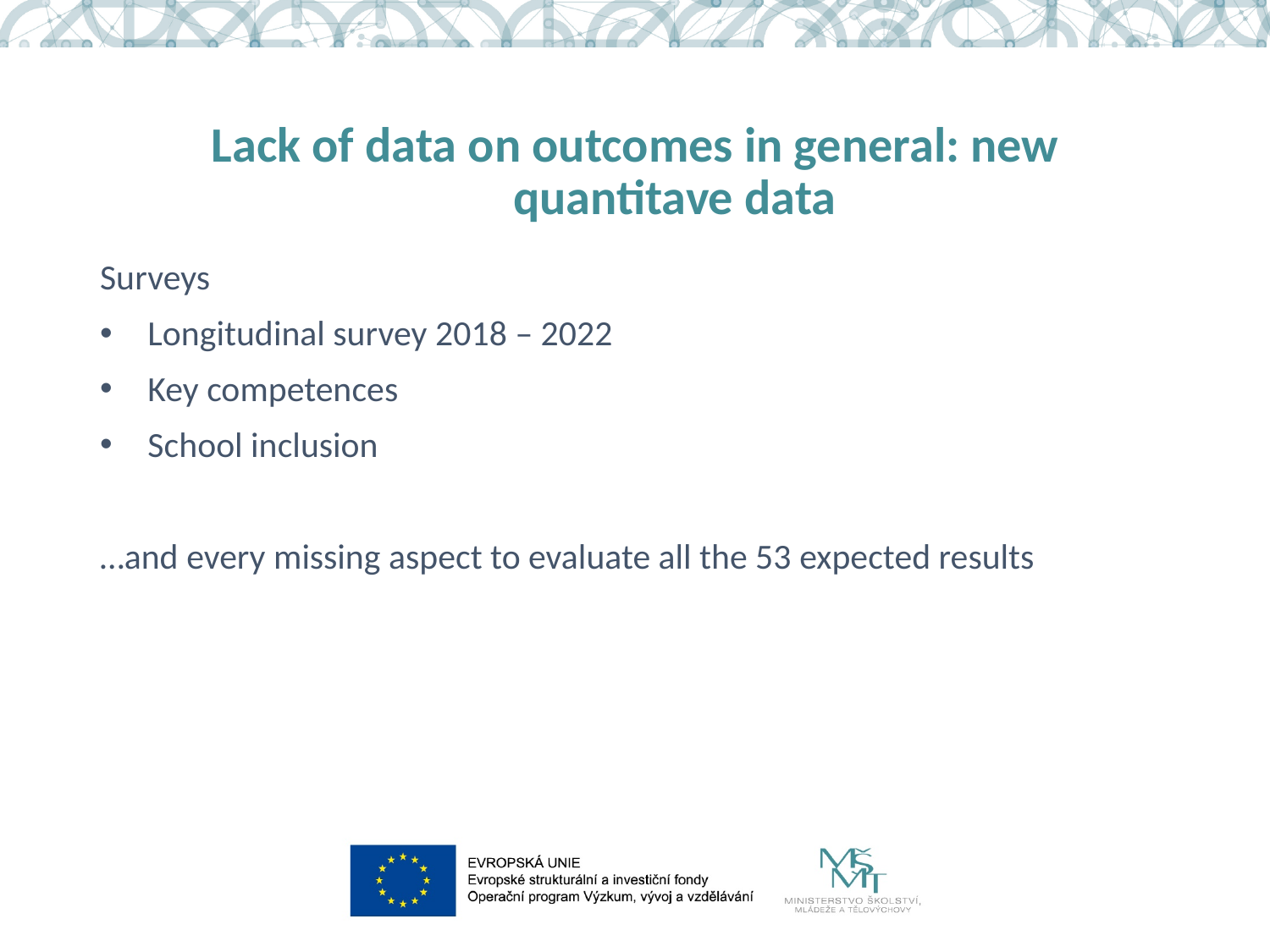

# Lack of data on outcomes in general: new quantitave data
Surveys
Longitudinal survey 2018 – 2022
Key competences
School inclusion

…and every missing aspect to evaluate all the 53 expected results